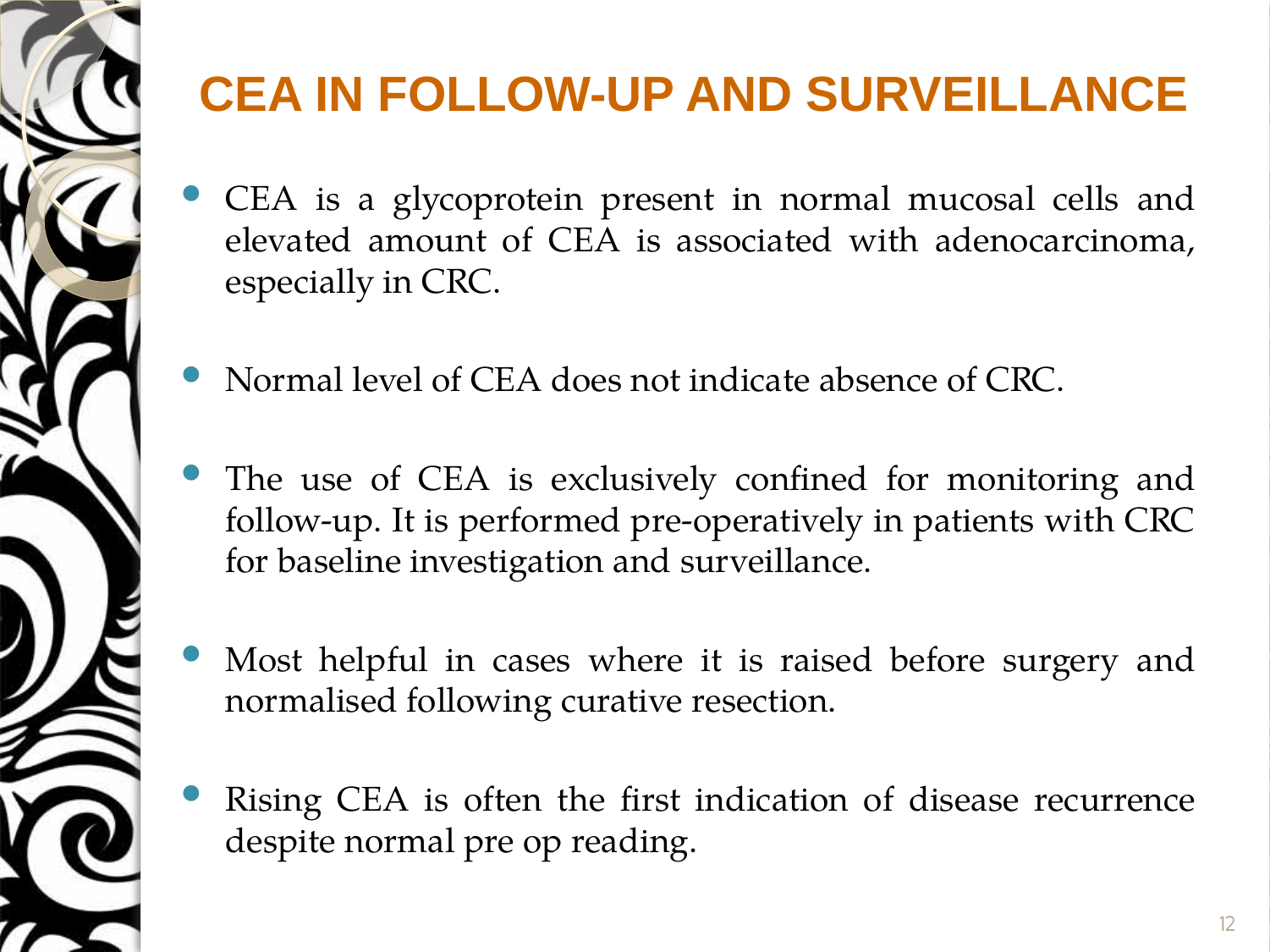

# CEA IN FOLLOW-UP AND SURVEILLANCE
CEA is a glycoprotein present in normal mucosal cells and elevated amount of CEA is associated with adenocarcinoma, especially in CRC.

Normal level of CEA does not indicate absence of CRC.

The use of CEA is exclusively confined for monitoring and follow-up. It is performed pre-operatively in patients with CRC for baseline investigation and surveillance.

Most helpful in cases where it is raised before surgery and normalised following curative resection.

Rising CEA is often the first indication of disease recurrence despite normal pre op reading.

12